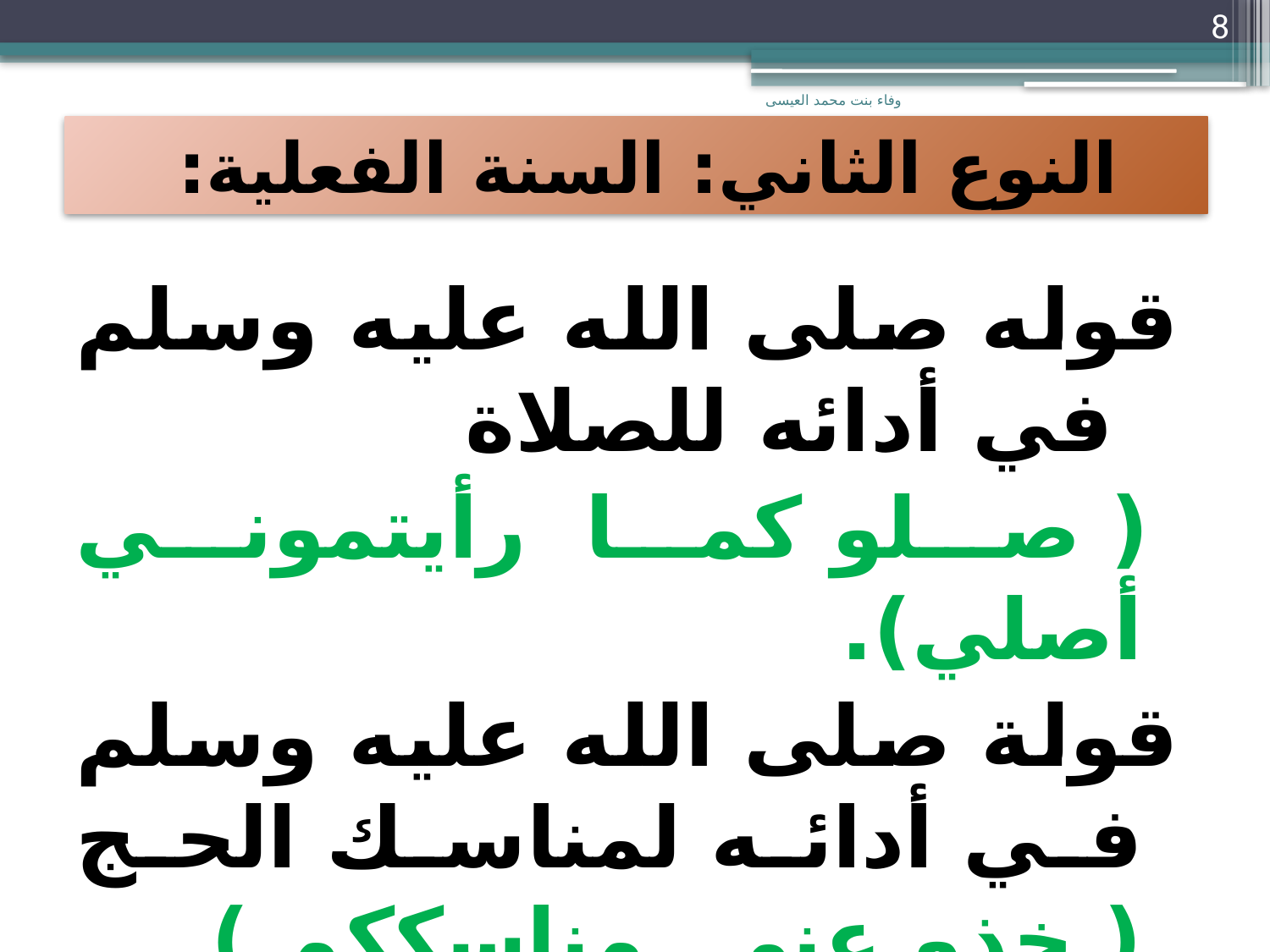

8
وفاء بنت محمد العيسى
النوع الثاني: السنة الفعلية:
قوله صلى الله عليه وسلم  في أدائه للصلاة
 ( صلو كما  رأيتموني أصلي).
قولة صلى الله عليه وسلم في أدائه لمناسك الحج ( خذو عني  مناسككم ).